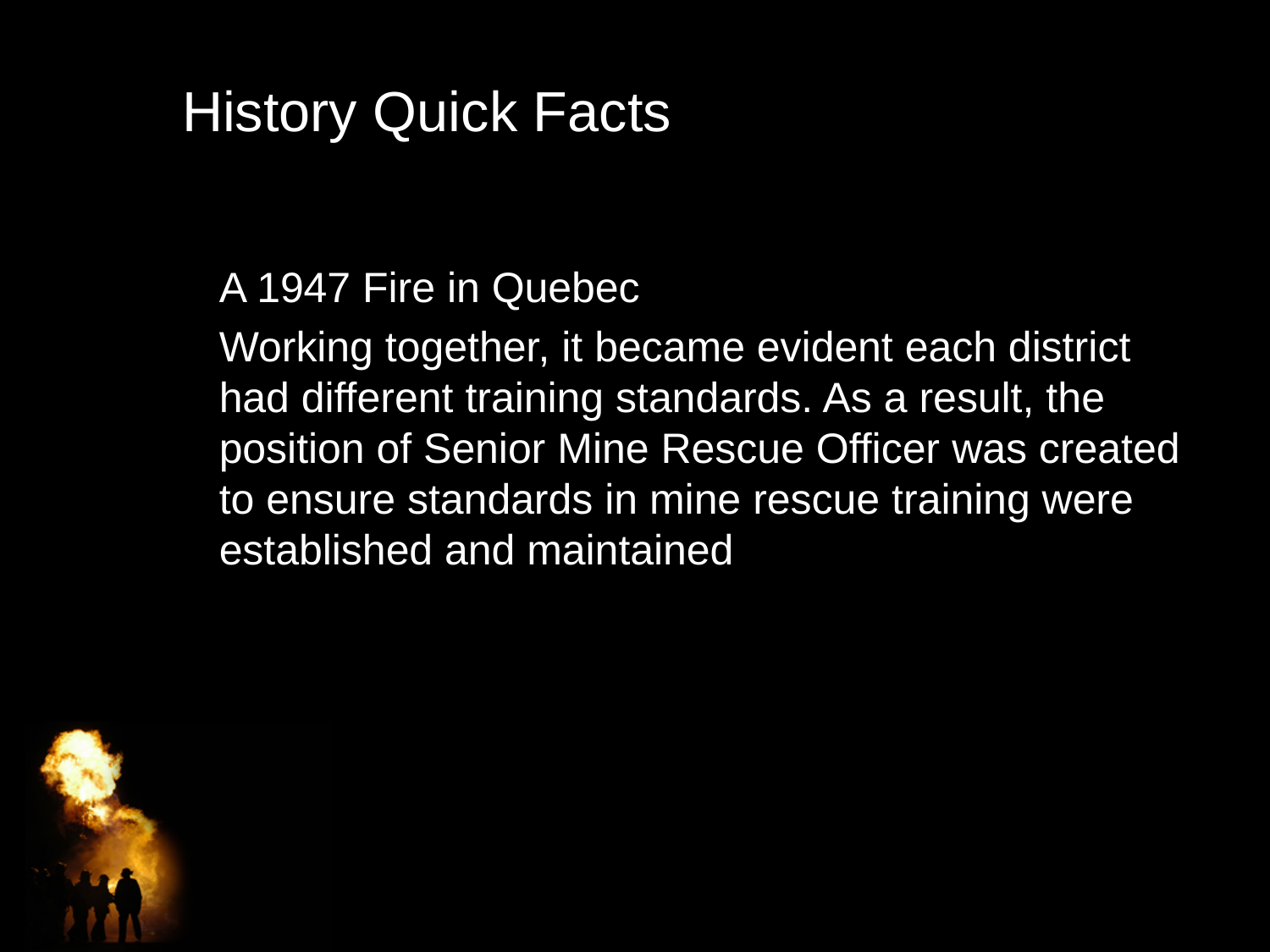

# History Quick Facts
	A 1947 Fire in Quebec
	Working together, it became evident each district had different training standards. As a result, the position of Senior Mine Rescue Officer was created to ensure standards in mine rescue training were established and maintained